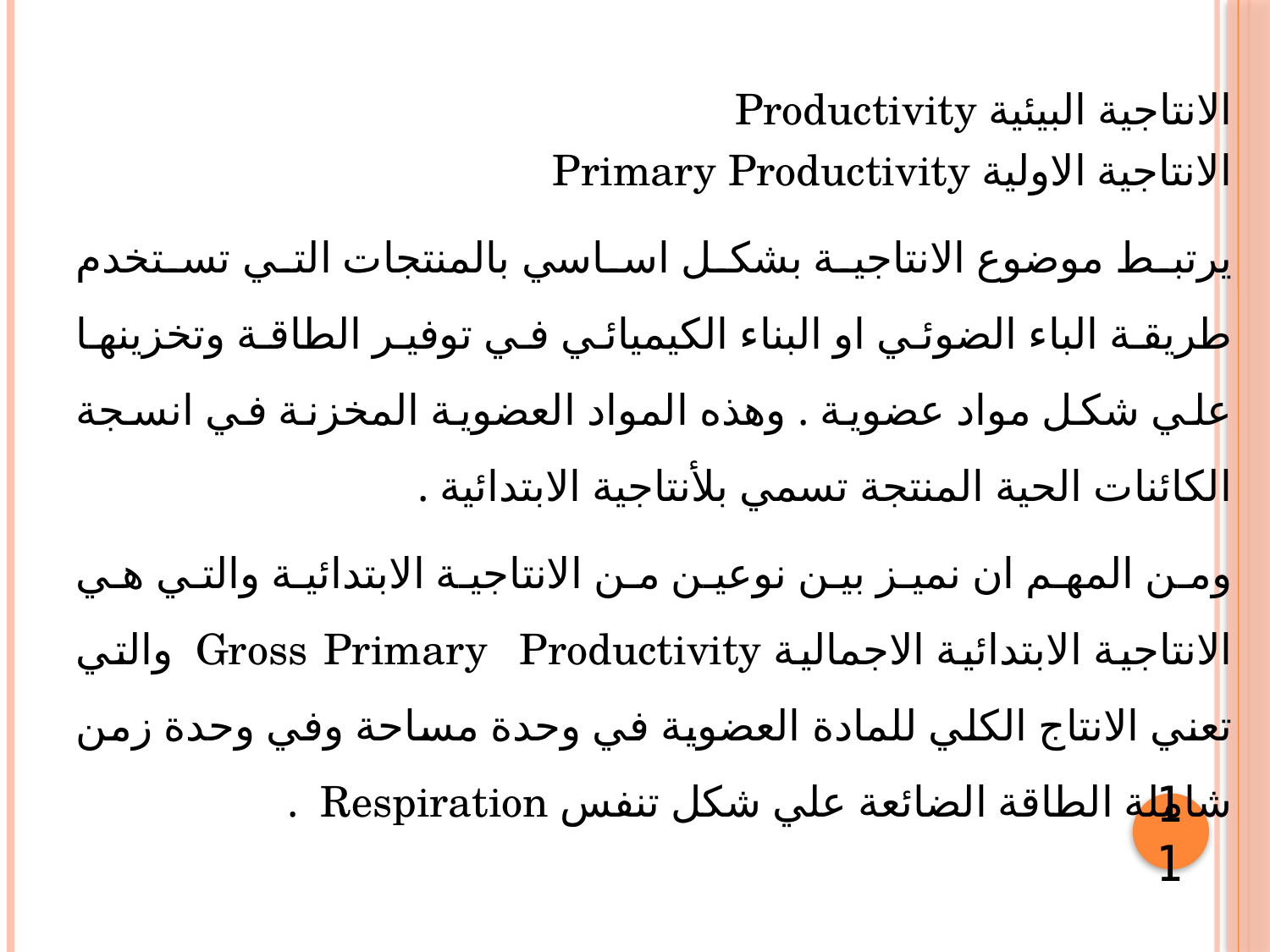

الانتاجية البيئية Productivity
الانتاجية الاولية Primary Productivity
يرتبط موضوع الانتاجية بشكل اساسي بالمنتجات التي تستخدم طريقة الباء الضوئي او البناء الكيميائي في توفير الطاقة وتخزينها علي شكل مواد عضوية . وهذه المواد العضوية المخزنة في انسجة الكائنات الحية المنتجة تسمي بلأنتاجية الابتدائية .
ومن المهم ان نميز بين نوعين من الانتاجية الابتدائية والتي هي الانتاجية الابتدائية الاجمالية Gross Primary  Productivity  والتي تعني الانتاج الكلي للمادة العضوية في وحدة مساحة وفي وحدة زمن شاملة الطاقة الضائعة علي شكل تنفس Respiration  .
11